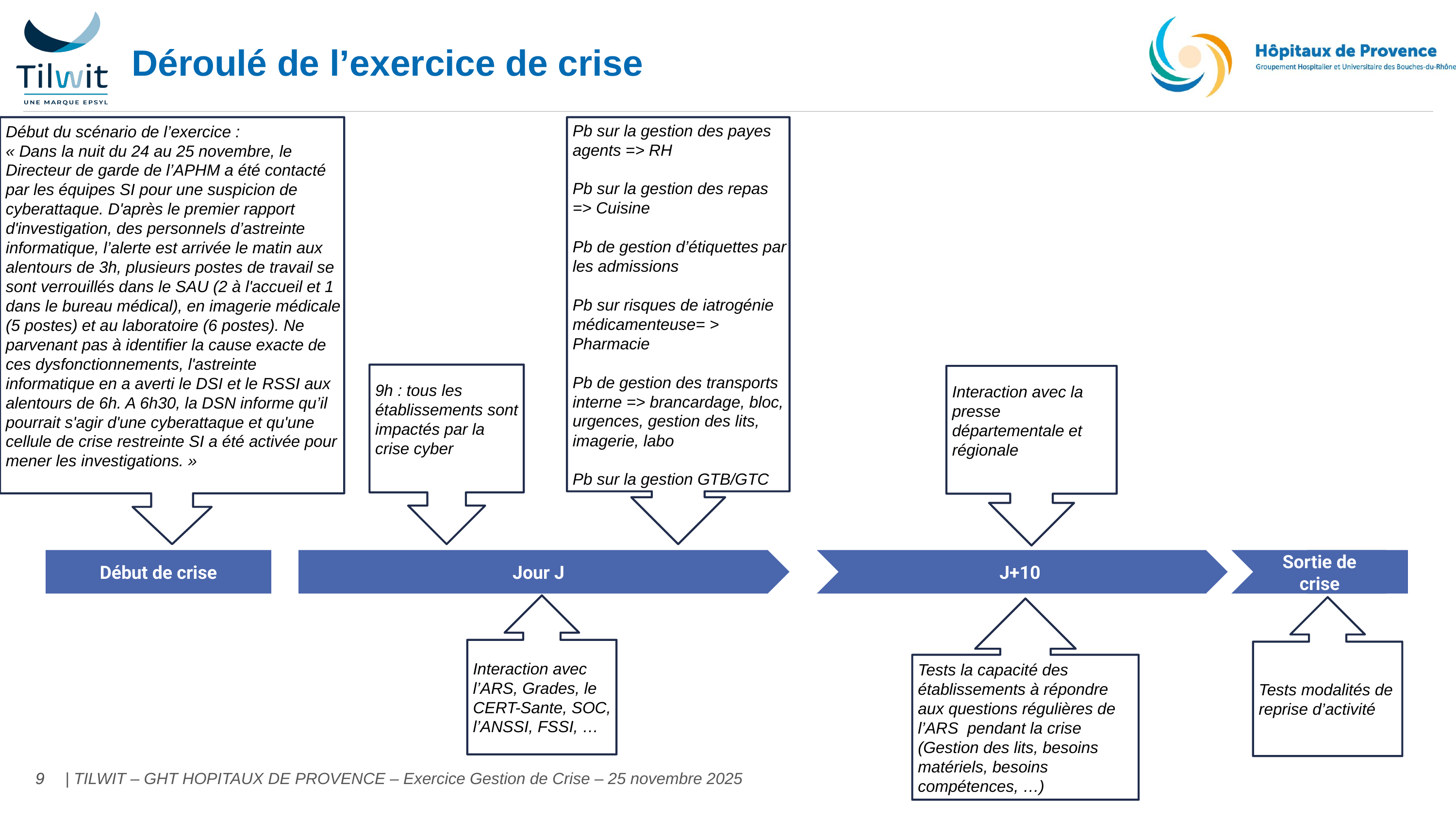

# Déroulé de l’exercice de crise
Début du scénario de l’exercice :
« Dans la nuit du 24 au 25 novembre, le Directeur de garde de l’APHM a été contacté par les équipes SI pour une suspicion de cyberattaque. D'après le premier rapport d'investigation, des personnels d’astreinte informatique, l’alerte est arrivée le matin aux alentours de 3h, plusieurs postes de travail se sont verrouillés dans le SAU (2 à l'accueil et 1 dans le bureau médical), en imagerie médicale (5 postes) et au laboratoire (6 postes). Ne parvenant pas à identifier la cause exacte de ces dysfonctionnements, l'astreinte informatique en a averti le DSI et le RSSI aux alentours de 6h. A 6h30, la DSN informe qu’il pourrait s'agir d'une cyberattaque et qu'une cellule de crise restreinte SI a été activée pour mener les investigations. »

Pb sur la gestion des payes agents => RH

Pb sur la gestion des repas => Cuisine

Pb de gestion d’étiquettes par les admissions

Pb sur risques de iatrogénie médicamenteuse= > Pharmacie

Pb de gestion des transports interne => brancardage, bloc, urgences, gestion des lits, imagerie, labo

Pb sur la gestion GTB/GTC
9h : tous les établissements sont impactés par la crise cyber

Interaction avec la presse départementale et régionale

Début de crise
Jour J
J+10
Sortie de crise

Interaction avec l’ARS, Grades, le CERT-Sante, SOC, l’ANSSI, FSSI, …
Tests modalités de reprise d’activité
Tests la capacité des établissements à répondre aux questions régulières de l’ARS  pendant la crise (Gestion des lits, besoins matériels, besoins compétences, …)
9
9
| TILWIT – GHT HOPITAUX DE PROVENCE – Exercice Gestion de Crise – 25 novembre 2025